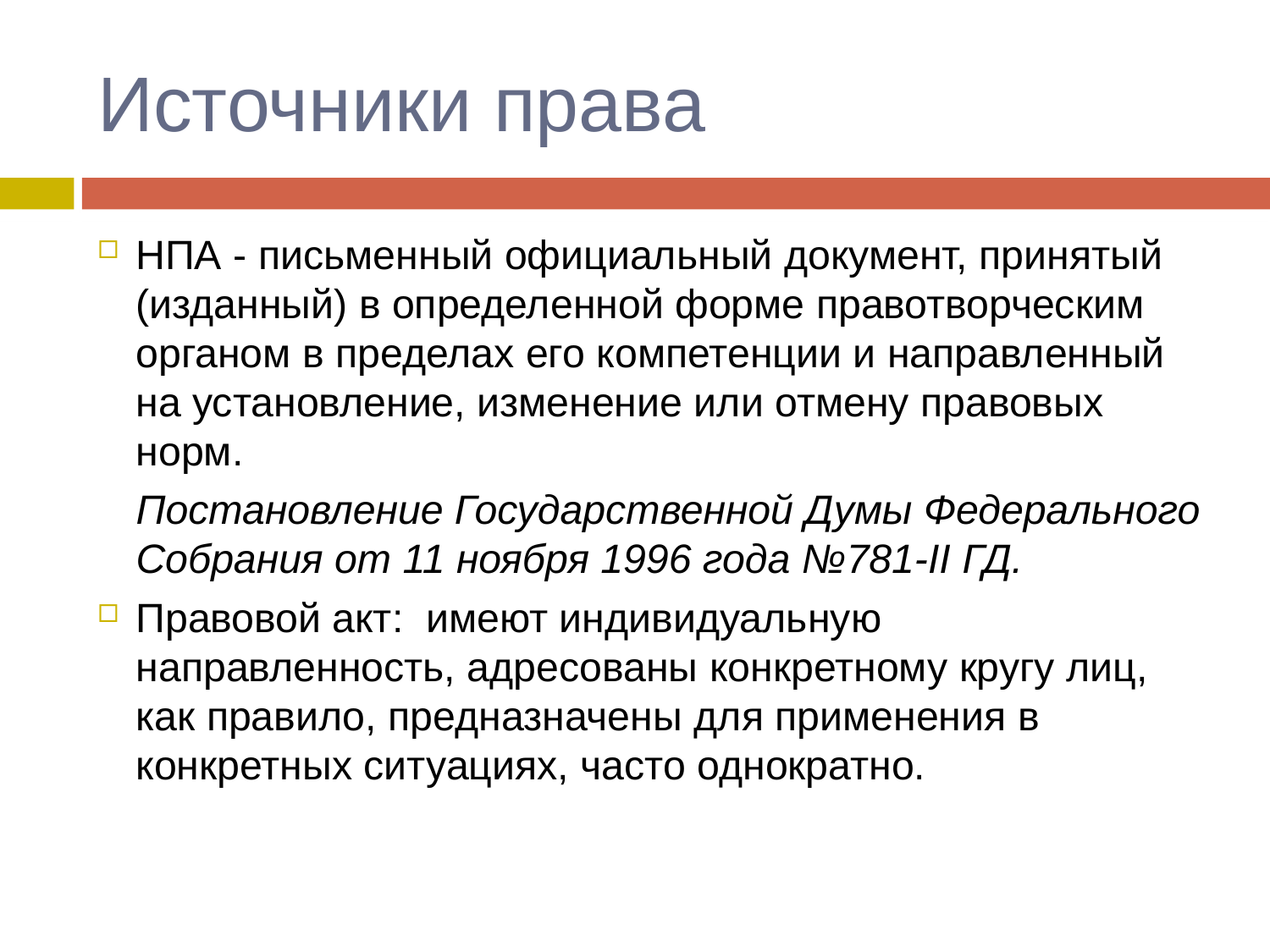

# Источники права
НПА - письменный официальный документ, принятый (изданный) в определенной форме правотворческим органом в пределах его компетенции и направленный на установление, изменение или отмену правовых норм.
	Постановление Государственной Думы Федерального Собрания от 11 ноября 1996 года №781-II ГД.
Правовой акт:  имеют индивидуальную направленность, адресованы конкретному кругу лиц, как правило, предназначены для применения в конкретных ситуациях, часто однократно.